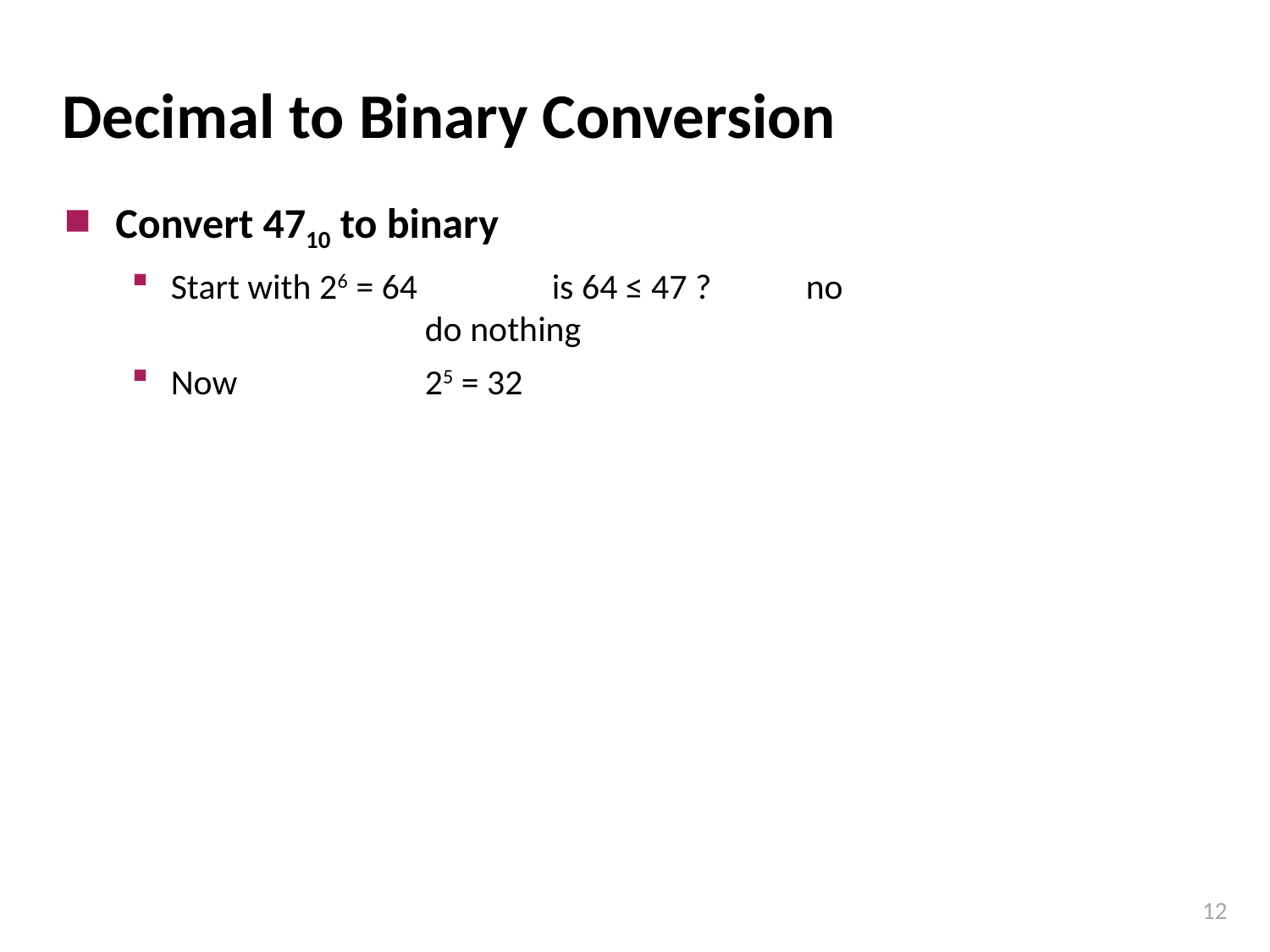

# Decimal to Binary Conversion

Convert 4710 to binary
Start with 26 = 64 	is 64 ≤ 47 ?	no				do nothing
Now		25 = 32